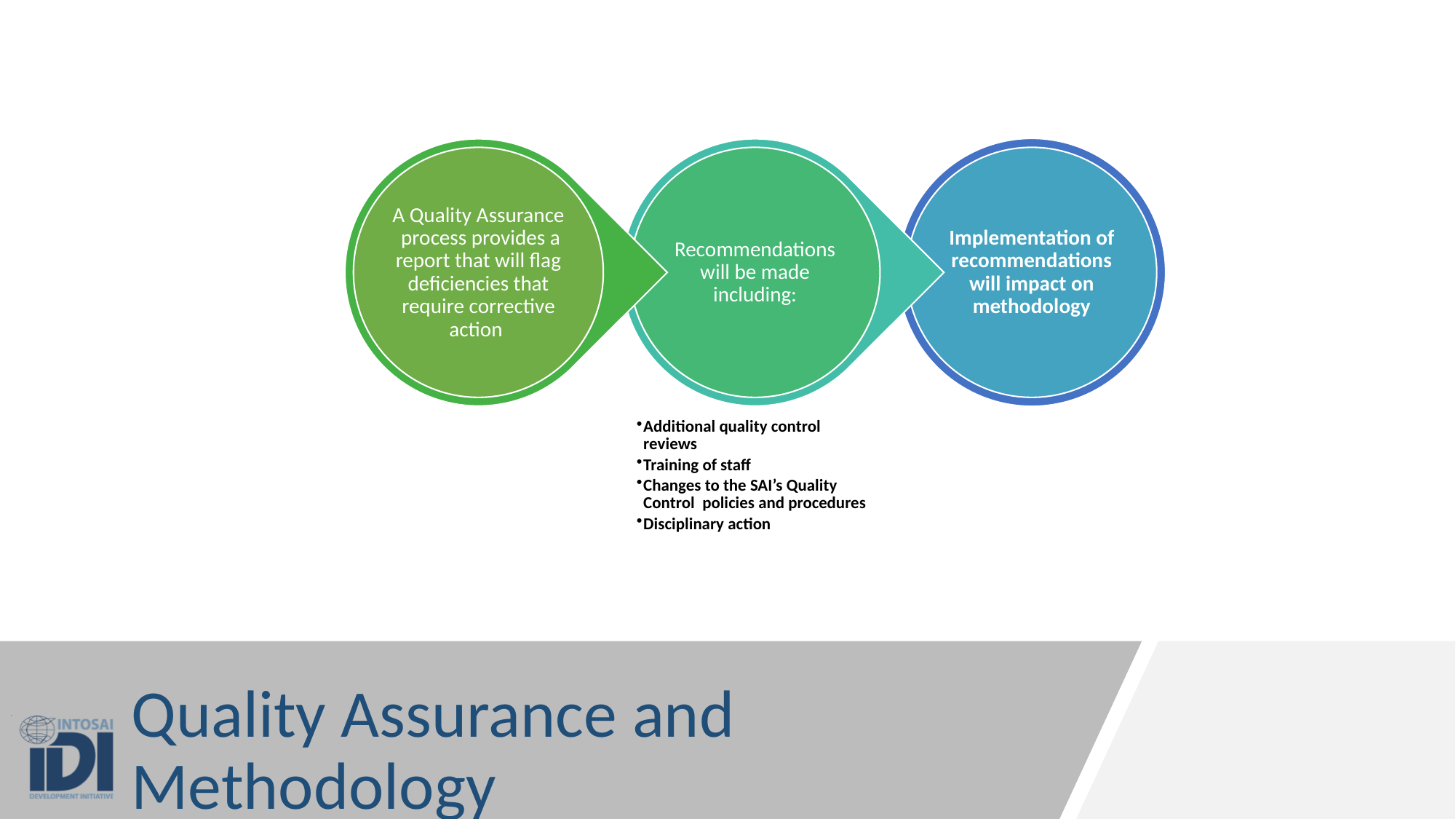

Implementation of recommendations will impact on methodology
Recommendations will be made including:
Additional quality control reviews
Training of staff
Changes to the SAI’s Quality Control  policies and procedures
Disciplinary action
A Quality Assurance  process provides a report that will flag deficiencies that require corrective action

# Quality Assurance and Methodology